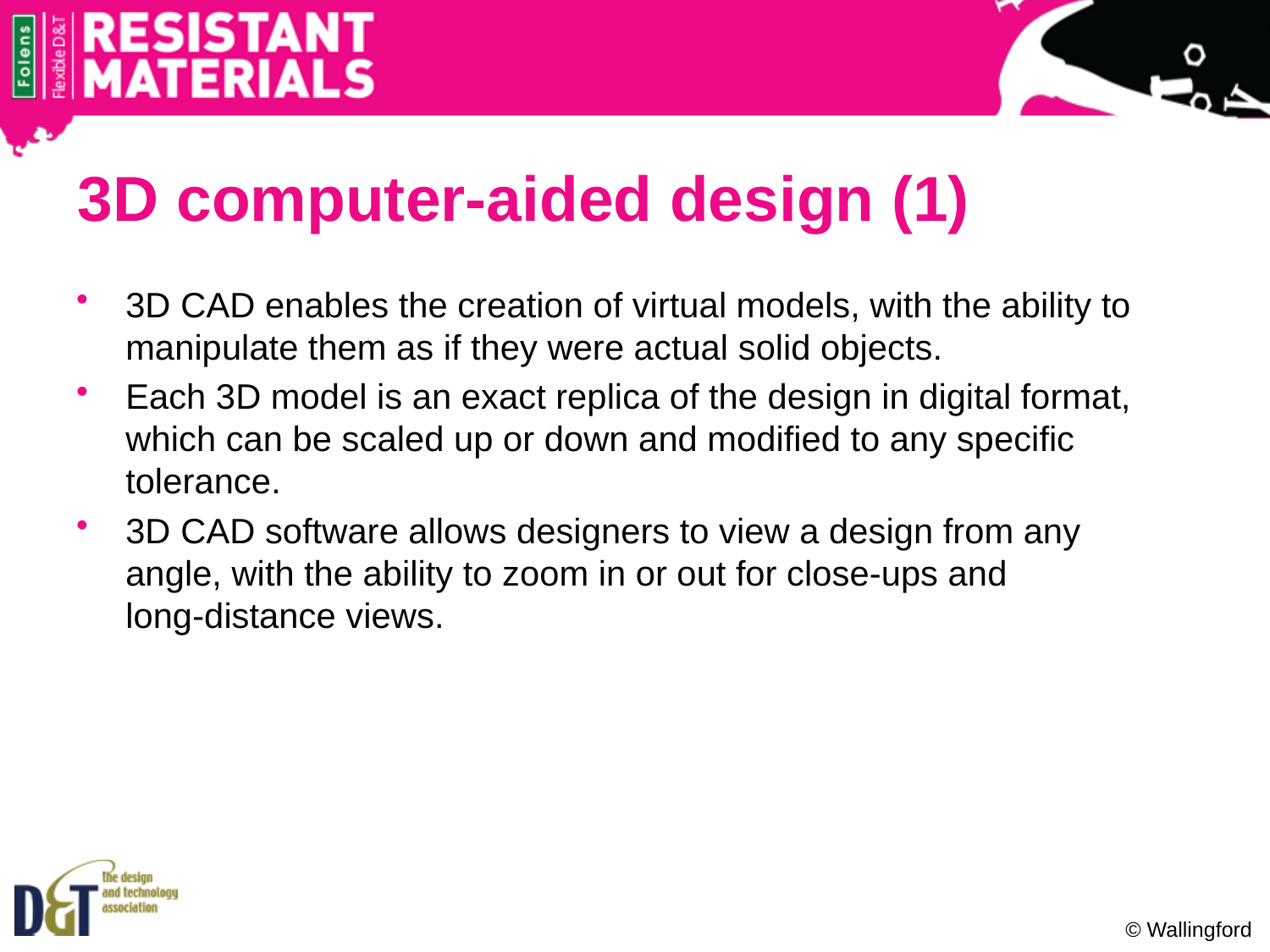

3D computer-aided design (1)
3D CAD enables the creation of virtual models, with the ability to manipulate them as if they were actual solid objects.
Each 3D model is an exact replica of the design in digital format, which can be scaled up or down and modified to any specific tolerance.
3D CAD software allows designers to view a design from any angle, with the ability to zoom in or out for close-ups and
long-distance views.

© Wallingford